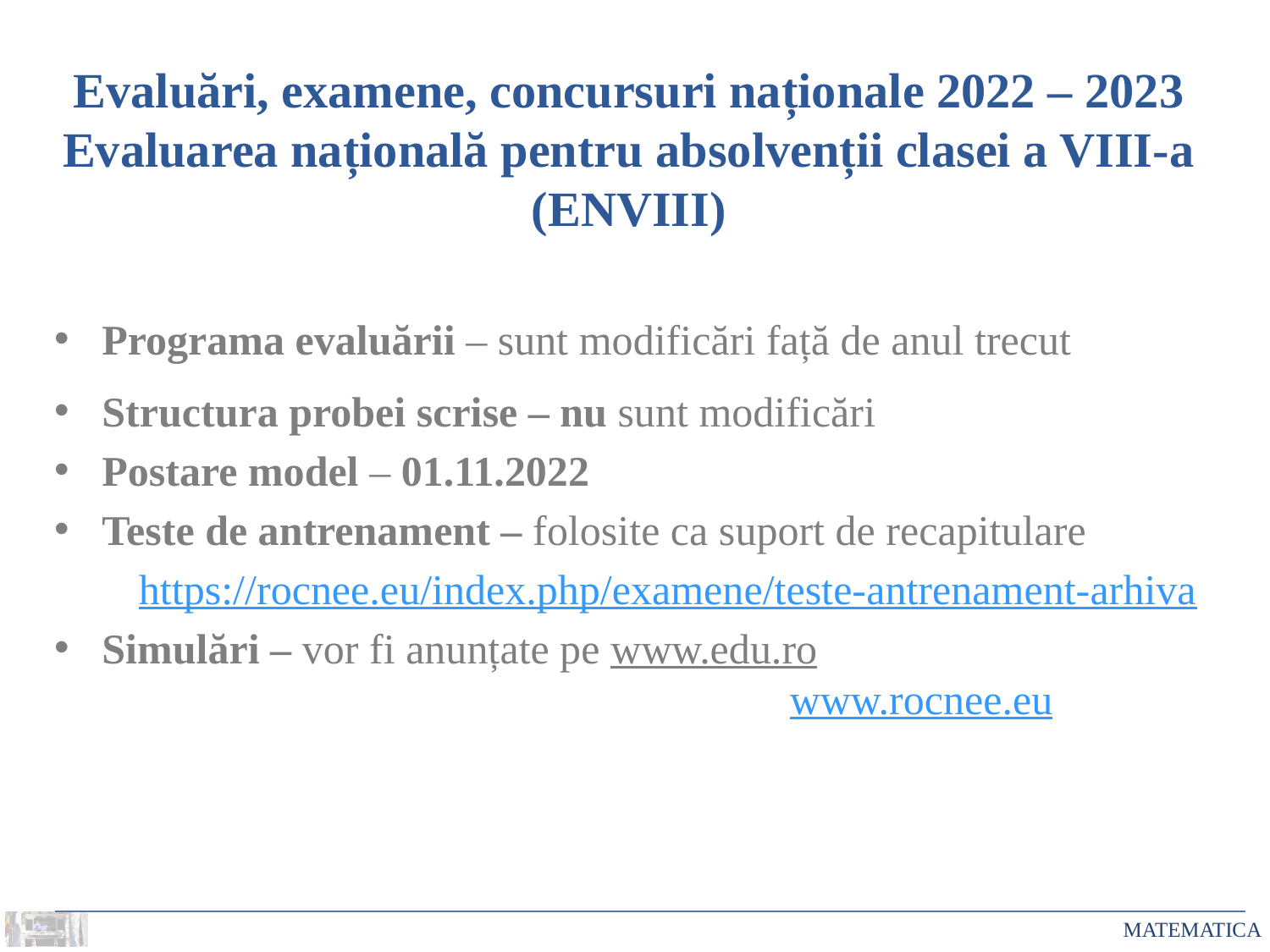

Evaluări, examene, concursuri naționale 2022 – 2023
Evaluarea națională pentru absolvenții clasei a VIII-a (ENVIII)
Programa evaluării – sunt modificări față de anul trecut
Structura probei scrise – nu sunt modificări
Postare model – 01.11.2022
Teste de antrenament – folosite ca suport de recapitulare
        https://rocnee.eu/index.php/examene/teste-antrenament-arhiva
Simulări – vor fi anunțate pe www.edu.ro                    				       	                 www.rocnee.eu